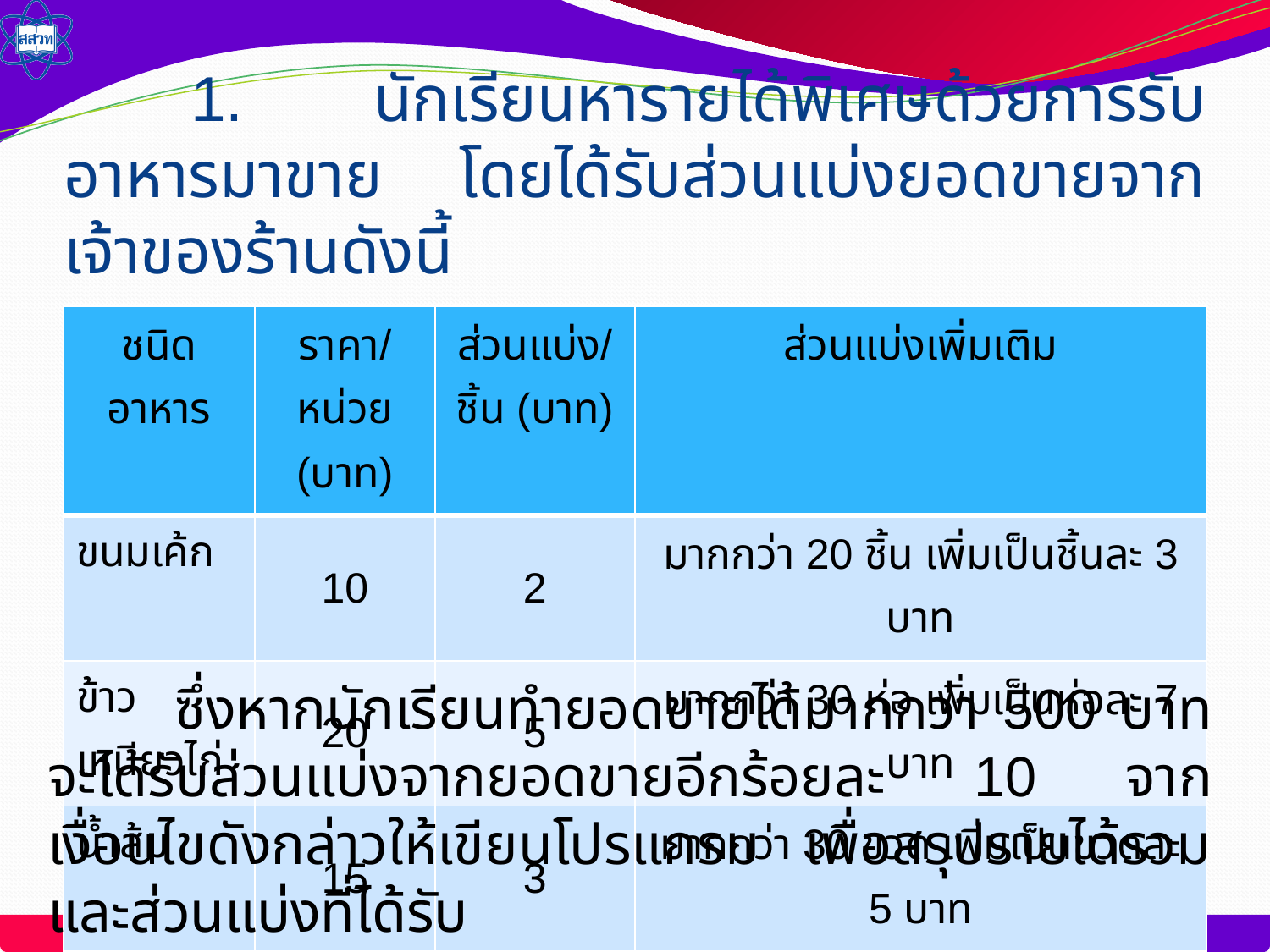

# 1. นักเรียนหารายได้พิเศษด้วยการรับอาหารมาขาย โดยได้รับส่วนแบ่งยอดขายจากเจ้าของร้านดังนี้
| ชนิดอาหาร | ราคา/หน่วย (บาท) | ส่วนแบ่ง/ชิ้น (บาท) | ส่วนแบ่งเพิ่มเติม |
| --- | --- | --- | --- |
| ขนมเค้ก | 10 | 2 | มากกว่า 20 ชิ้น เพิ่มเป็นชิ้นละ 3 บาท |
| ข้าวเหนียวไก่ | 20 | 5 | มากกว่า 30 ห่อ เพิ่มเป็นห่อละ 7 บาท |
| น้ำส้ม | 15 | 3 | มากกว่า 30 ขวด เพิ่มเป็นขวดละ 5 บาท |
	ซึ่งหากนักเรียนทำยอดขายได้มากกว่า 500 บาทจะได้รับส่วนแบ่งจากยอดขายอีกร้อยละ 10 จากเงื่อนไขดังกล่าวให้เขียนโปรแกรม เพื่อสรุปรายได้รวมและส่วนแบ่งที่ได้รับ